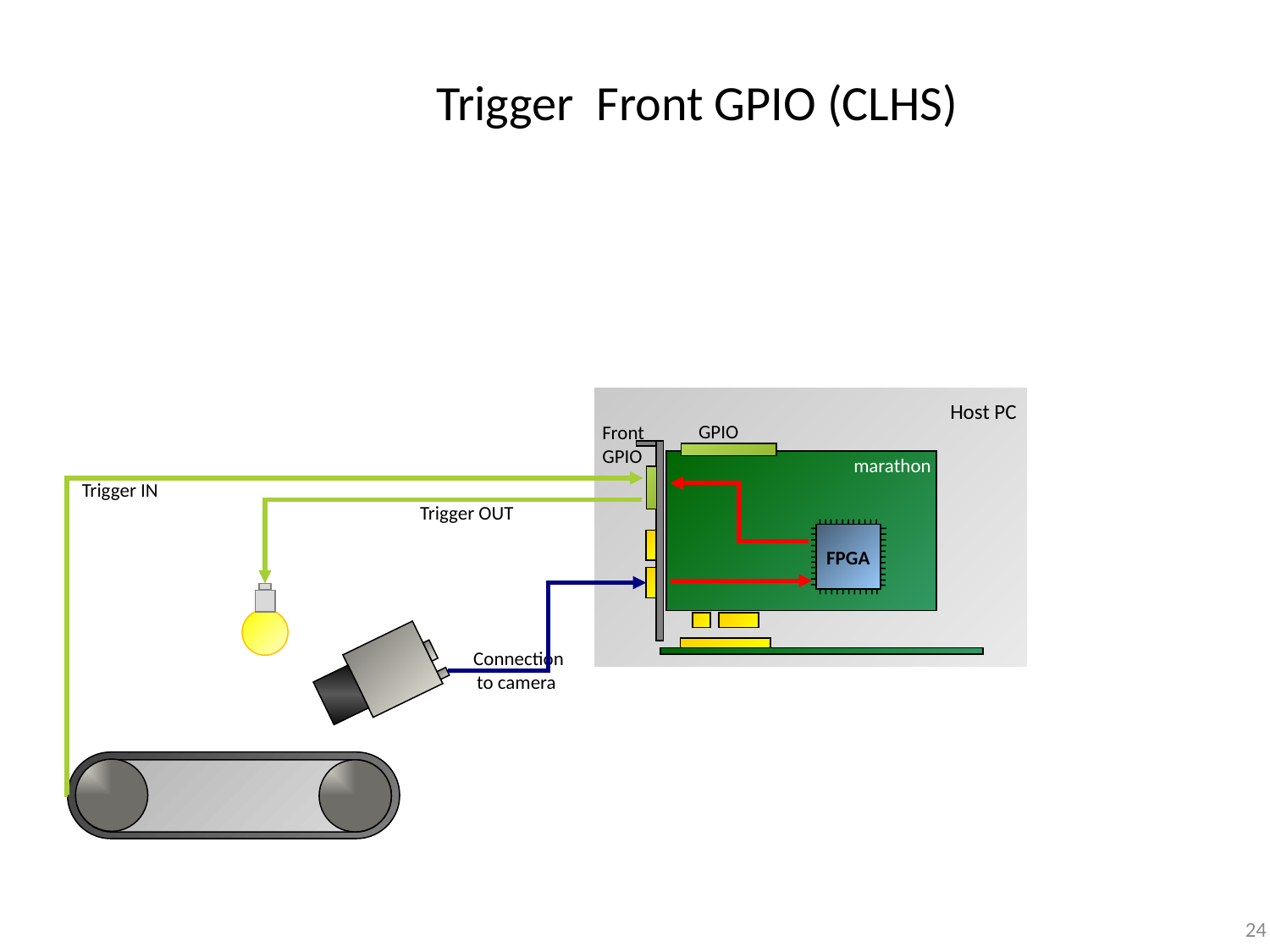

Trigger  Front GPIO (CLHS)
Host PC
GPIO

marathon

FPGA

Front GPIO

Trigger IN
Trigger OUT

Connection to camera

24